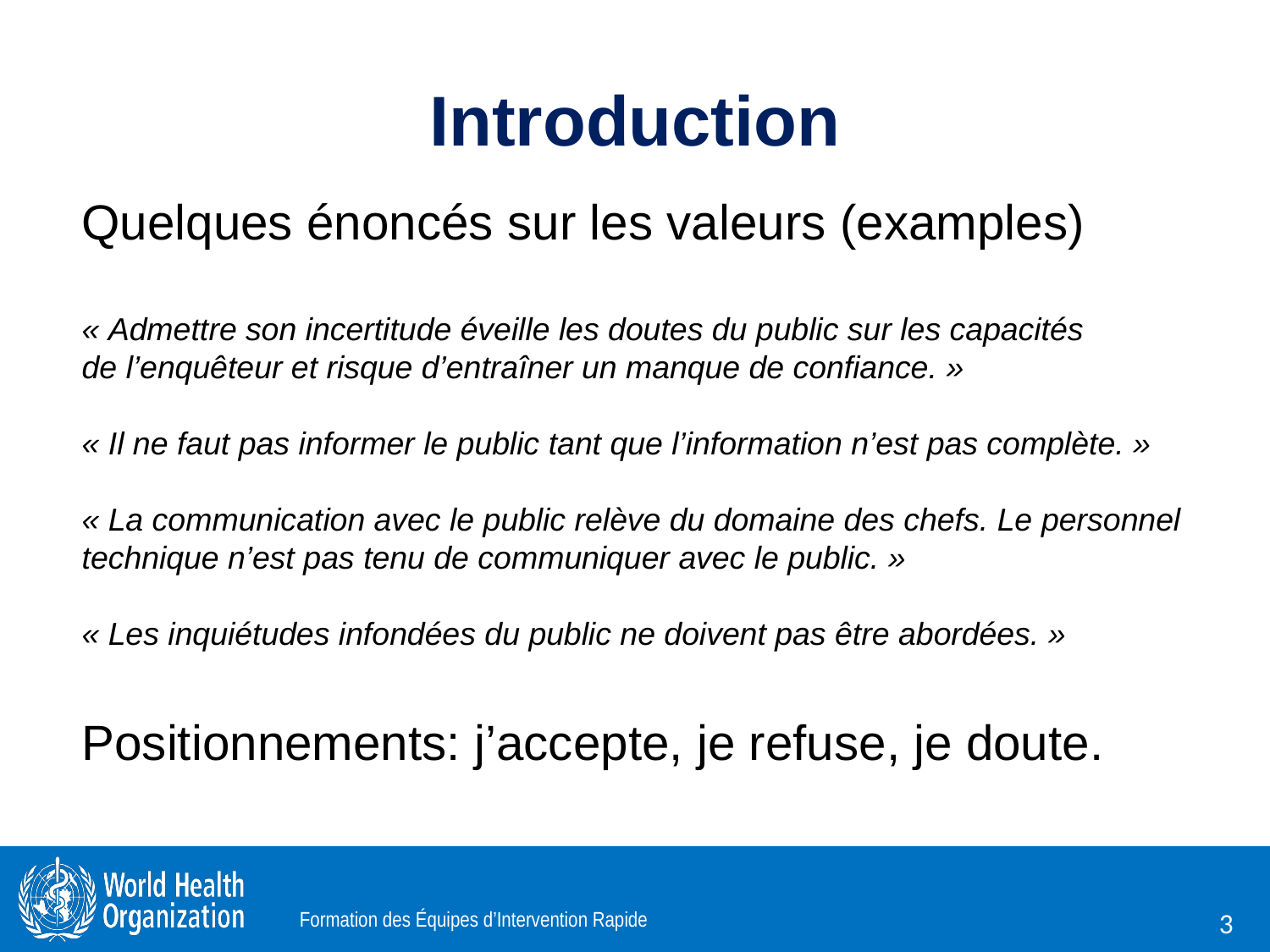

# Introduction
Quelques énoncés sur les valeurs (examples)
« Admettre son incertitude éveille les doutes du public sur les capacités de l’enquêteur et risque d’entraîner un manque de confiance. »

« Il ne faut pas informer le public tant que l’information n’est pas complète. »

« La communication avec le public relève du domaine des chefs. Le personnel technique n’est pas tenu de communiquer avec le public. »

« Les inquiétudes infondées du public ne doivent pas être abordées. »

Positionnements: j’accepte, je refuse, je doute.